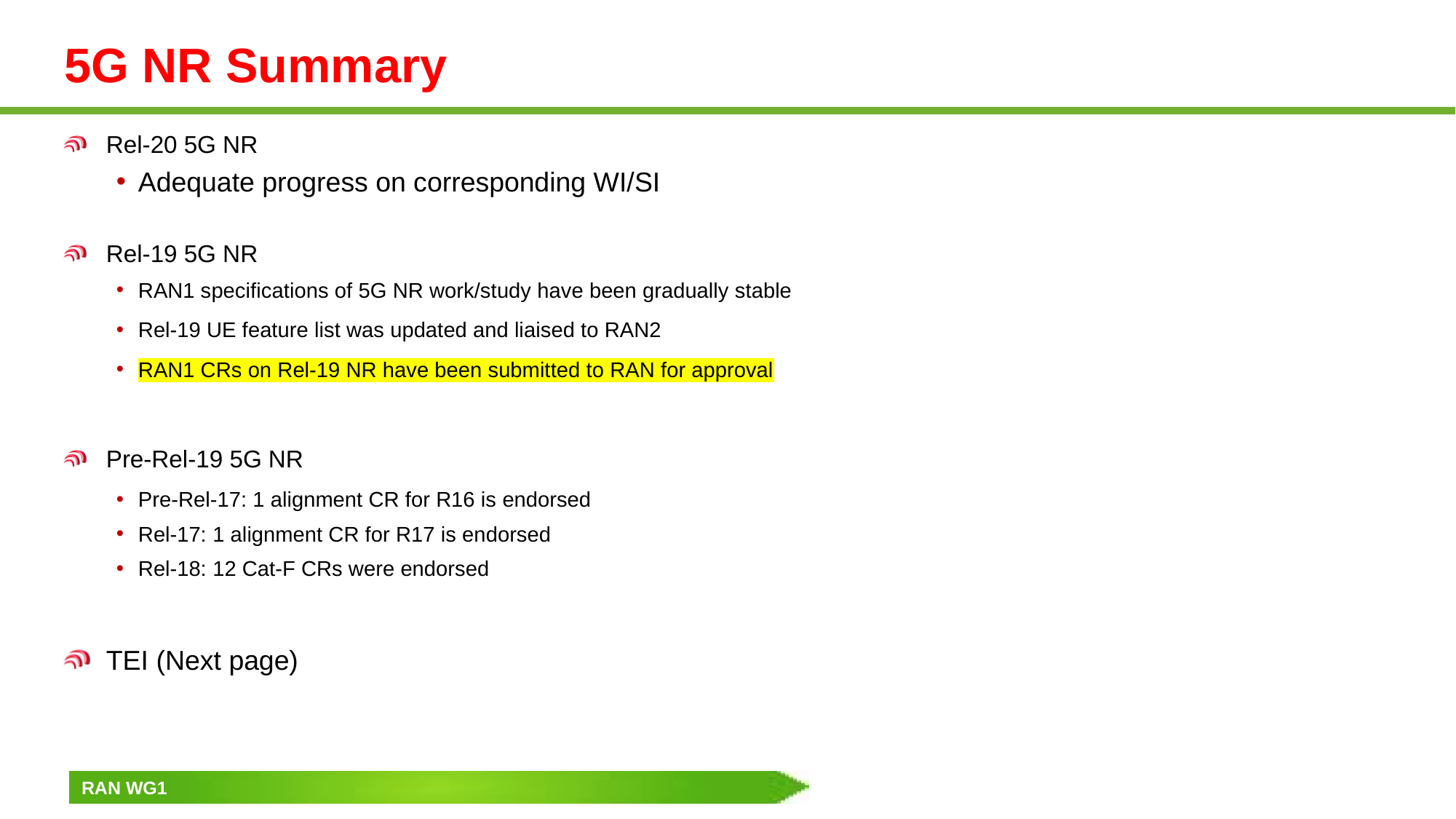

# 5G NR Summary
Rel-20 5G NR
Adequate progress on corresponding WI/SI

Rel-19 5G NR
RAN1 specifications of 5G NR work/study have been gradually stable
Rel-19 UE feature list was updated and liaised to RAN2
RAN1 CRs on Rel-19 NR have been submitted to RAN for approval

Pre-Rel-19 5G NR
Pre-Rel-17: 1 alignment CR for R16 is endorsed
Rel-17: 1 alignment CR for R17 is endorsed
Rel-18: 12 Cat-F CRs were endorsed

TEI (Next page)